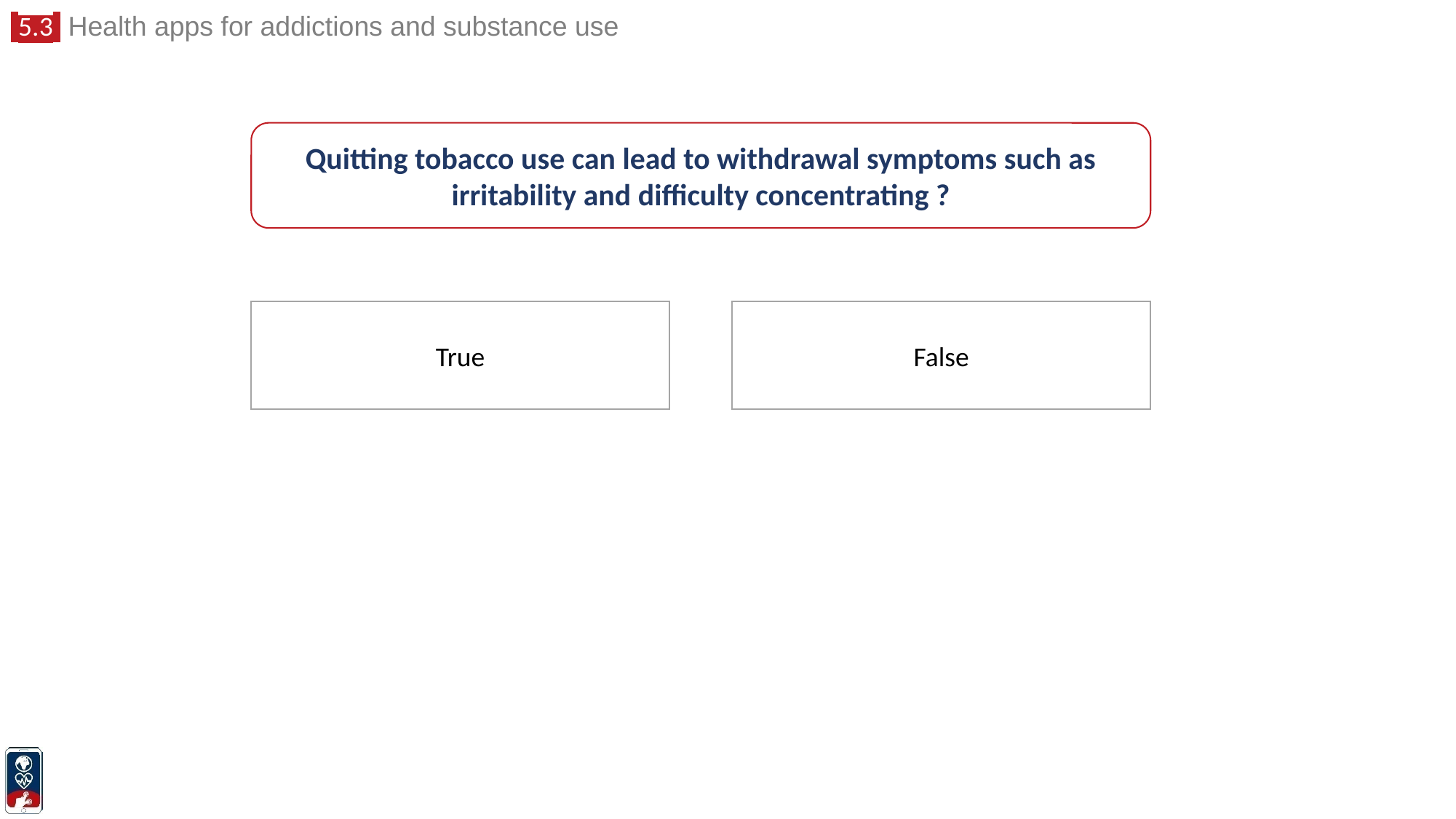

Quitting tobacco use can lead to withdrawal symptoms such as irritability and difficulty concentrating ?
True
False